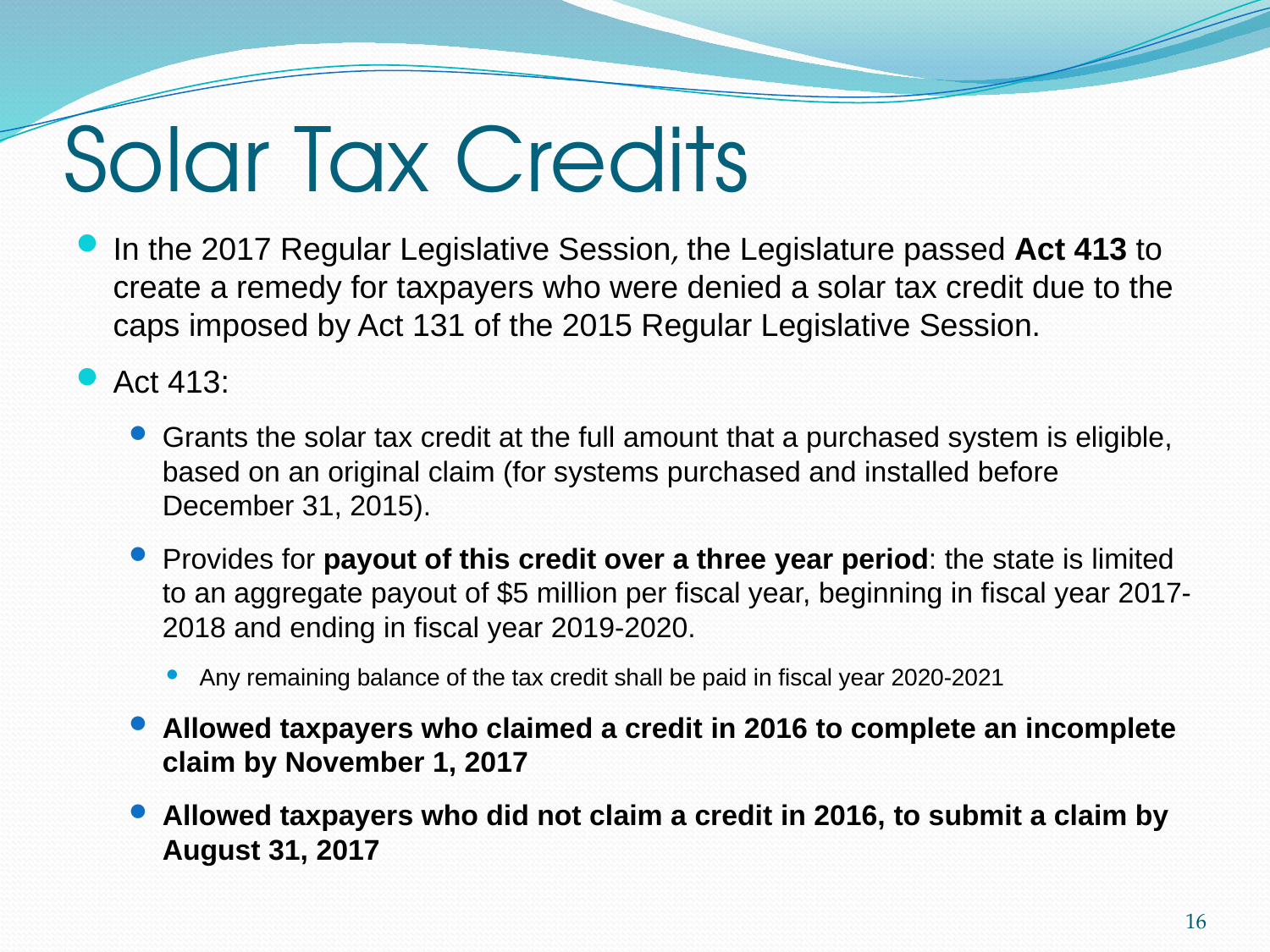

# Solar Tax Credits
In the 2017 Regular Legislative Session, the Legislature passed Act 413 to create a remedy for taxpayers who were denied a solar tax credit due to the caps imposed by Act 131 of the 2015 Regular Legislative Session.
Act 413:
Grants the solar tax credit at the full amount that a purchased system is eligible, based on an original claim (for systems purchased and installed before December 31, 2015).
Provides for payout of this credit over a three year period: the state is limited to an aggregate payout of $5 million per fiscal year, beginning in fiscal year 2017-2018 and ending in fiscal year 2019-2020.
Any remaining balance of the tax credit shall be paid in fiscal year 2020-2021
Allowed taxpayers who claimed a credit in 2016 to complete an incomplete claim by November 1, 2017
Allowed taxpayers who did not claim a credit in 2016, to submit a claim by August 31, 2017
16